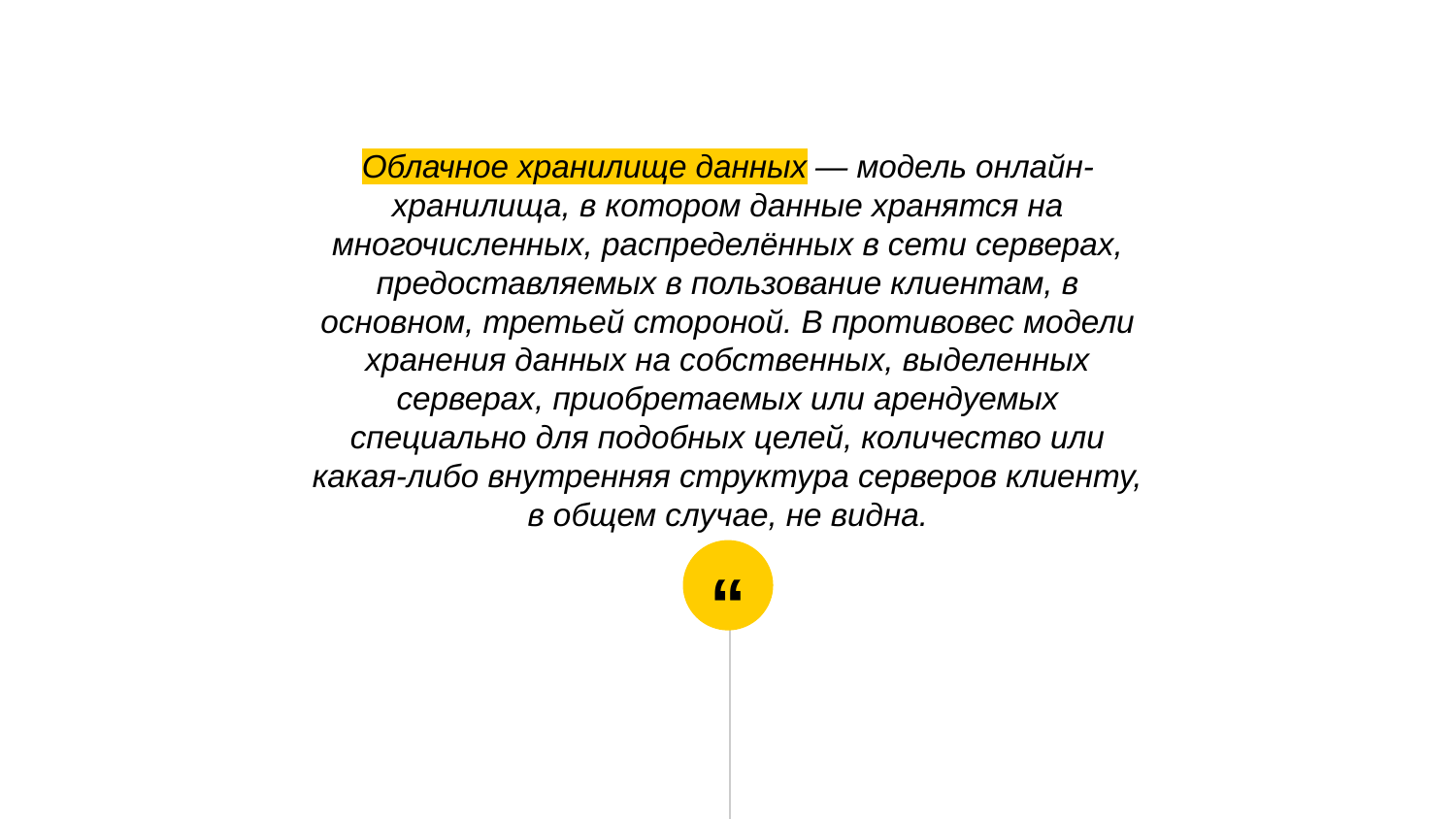

Облачное хранилище данных — модель онлайн-хранилища, в котором данные хранятся на многочисленных, распределённых в сети серверах, предоставляемых в пользование клиентам, в основном, третьей стороной. В противовес модели хранения данных на собственных, выделенных серверах, приобретаемых или арендуемых специально для подобных целей, количество или какая-либо внутренняя структура серверов клиенту, в общем случае, не видна.